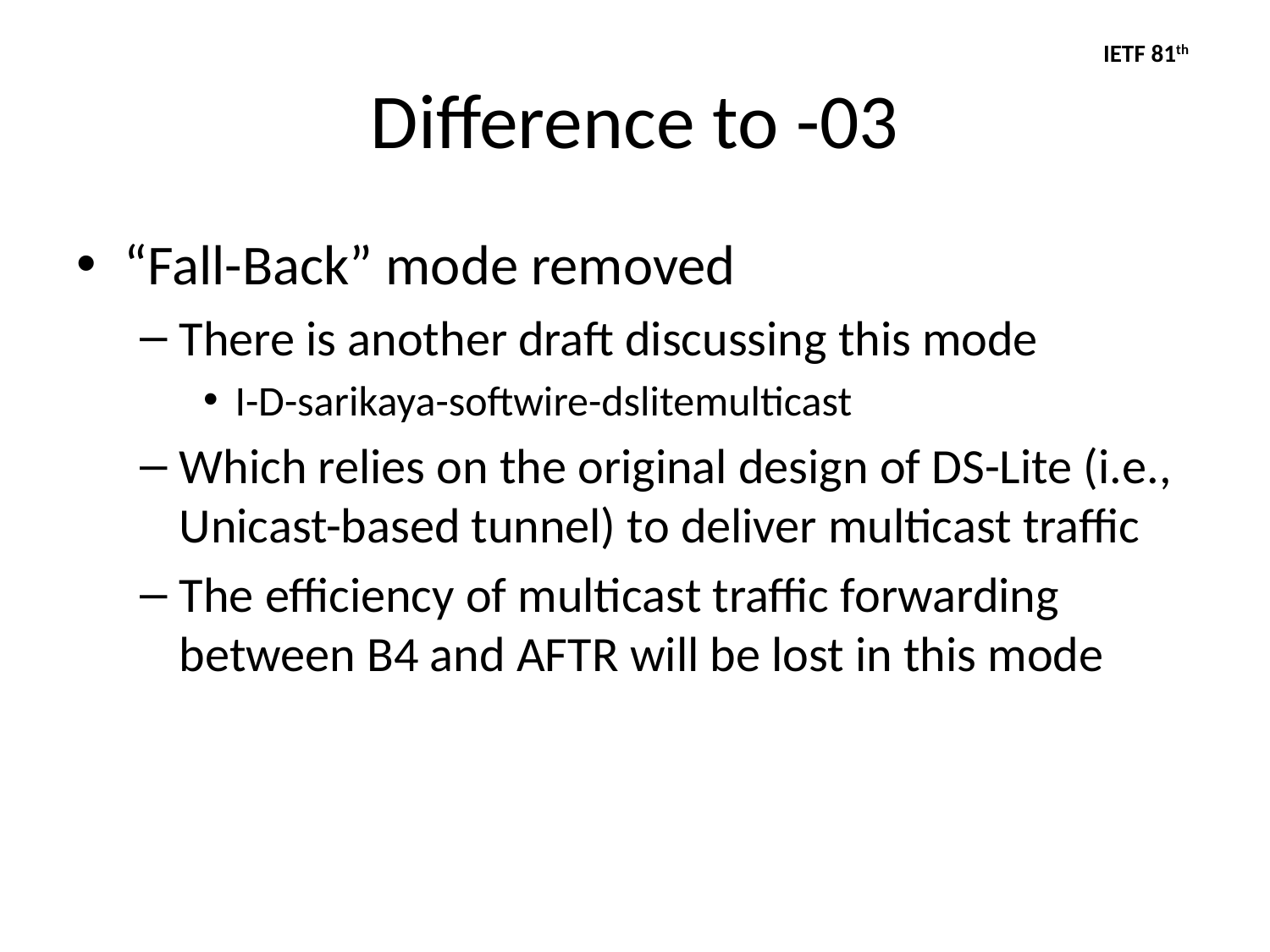

# Difference to -03
“Fall-Back” mode removed
There is another draft discussing this mode
I-D-sarikaya-softwire-dslitemulticast
Which relies on the original design of DS-Lite (i.e., Unicast-based tunnel) to deliver multicast traffic
The efficiency of multicast traffic forwarding between B4 and AFTR will be lost in this mode